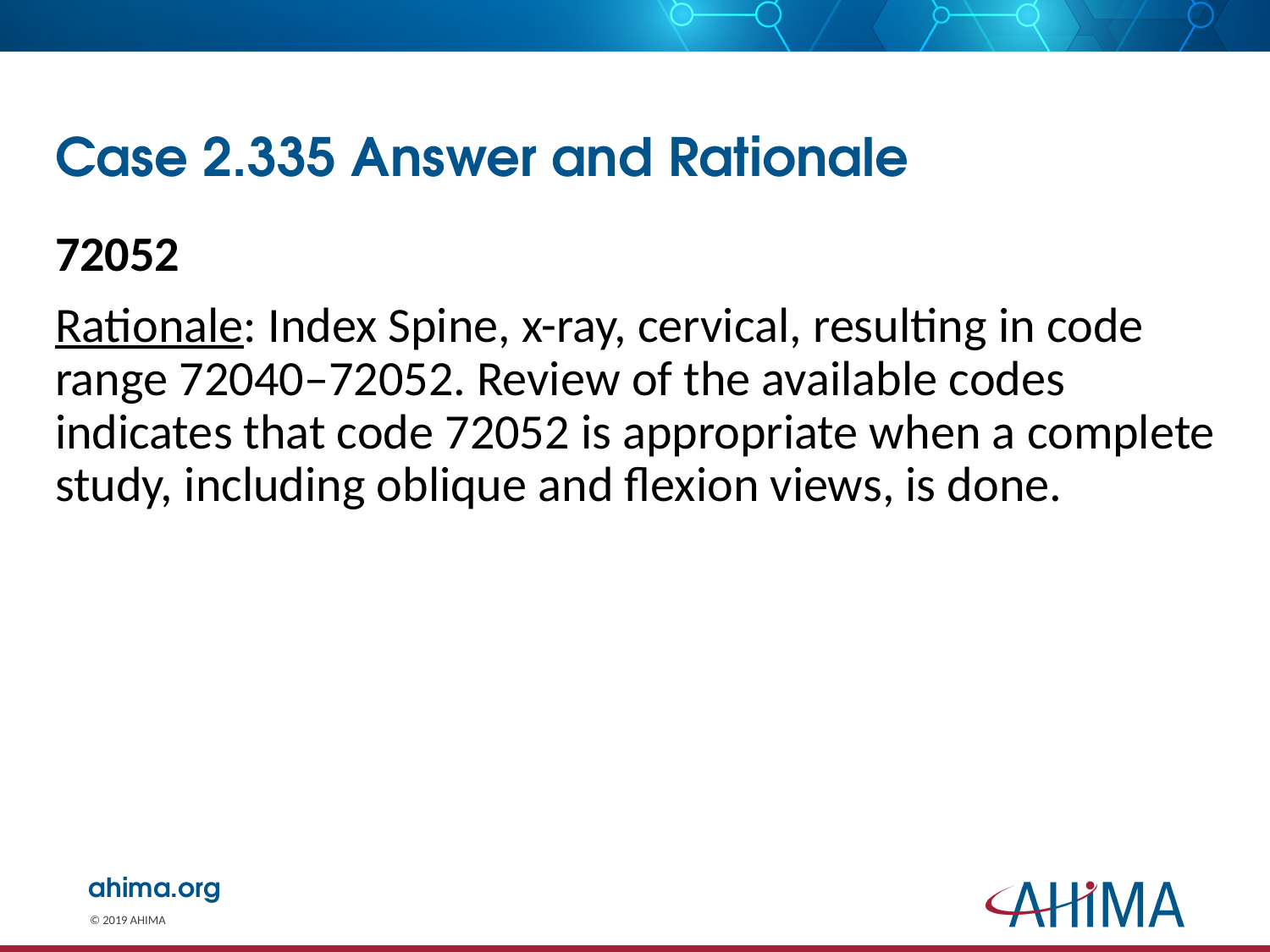

# Case 2.335 Answer and Rationale
72052
Rationale: Index Spine, x-ray, cervical, resulting in code range 72040–72052. Review of the available codes indicates that code 72052 is appropriate when a complete study, including oblique and flexion views, is done.